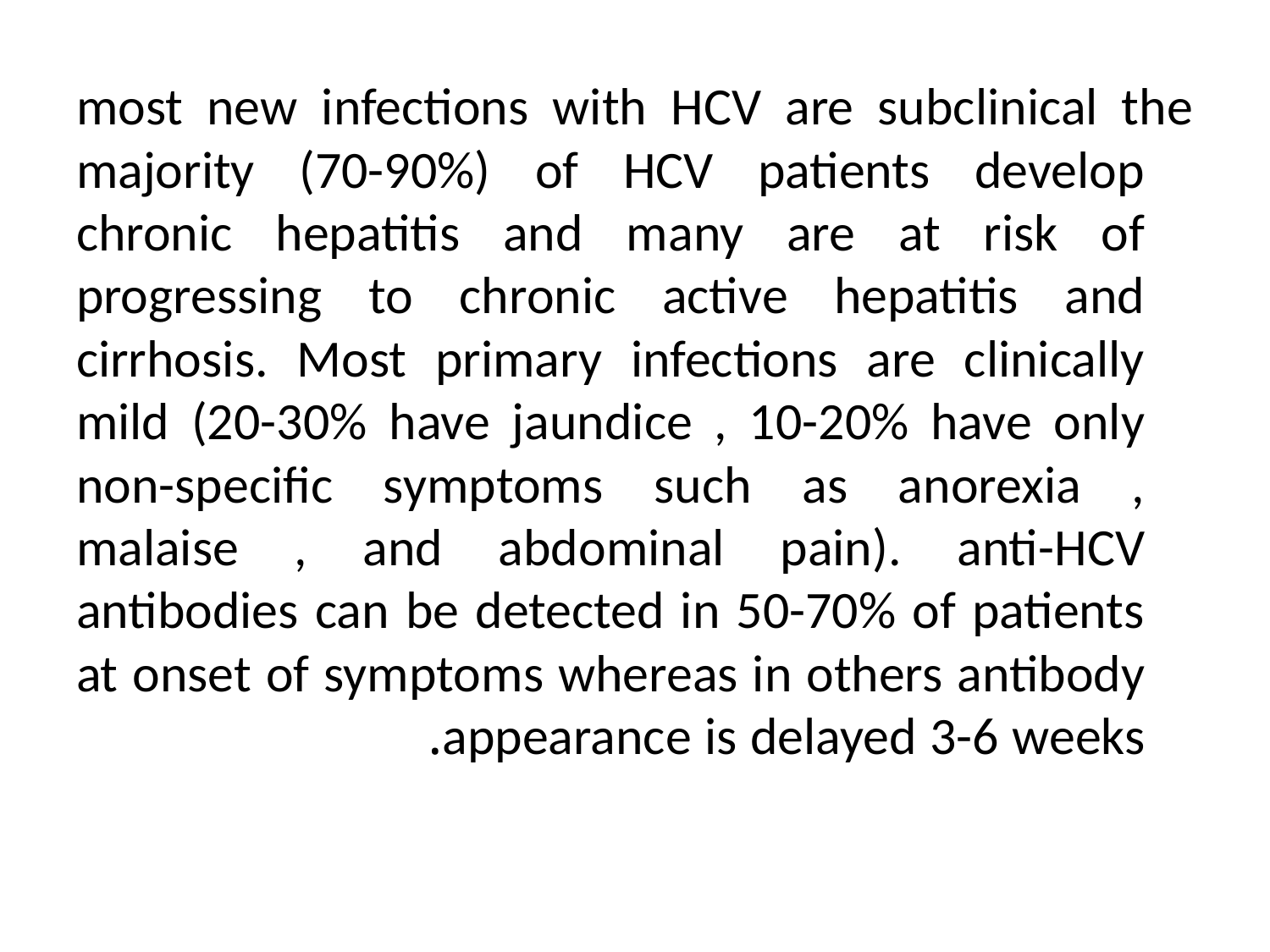

most new infections with HCV are subclinical the majority (70-90%) of HCV patients develop chronic hepatitis and many are at risk of progressing to chronic active hepatitis and cirrhosis. Most primary infections are clinically mild (20-30% have jaundice , 10-20% have only non-specific symptoms such as anorexia , malaise , and abdominal pain). anti-HCV antibodies can be detected in 50-70% of patients at onset of symptoms whereas in others antibody appearance is delayed 3-6 weeks.